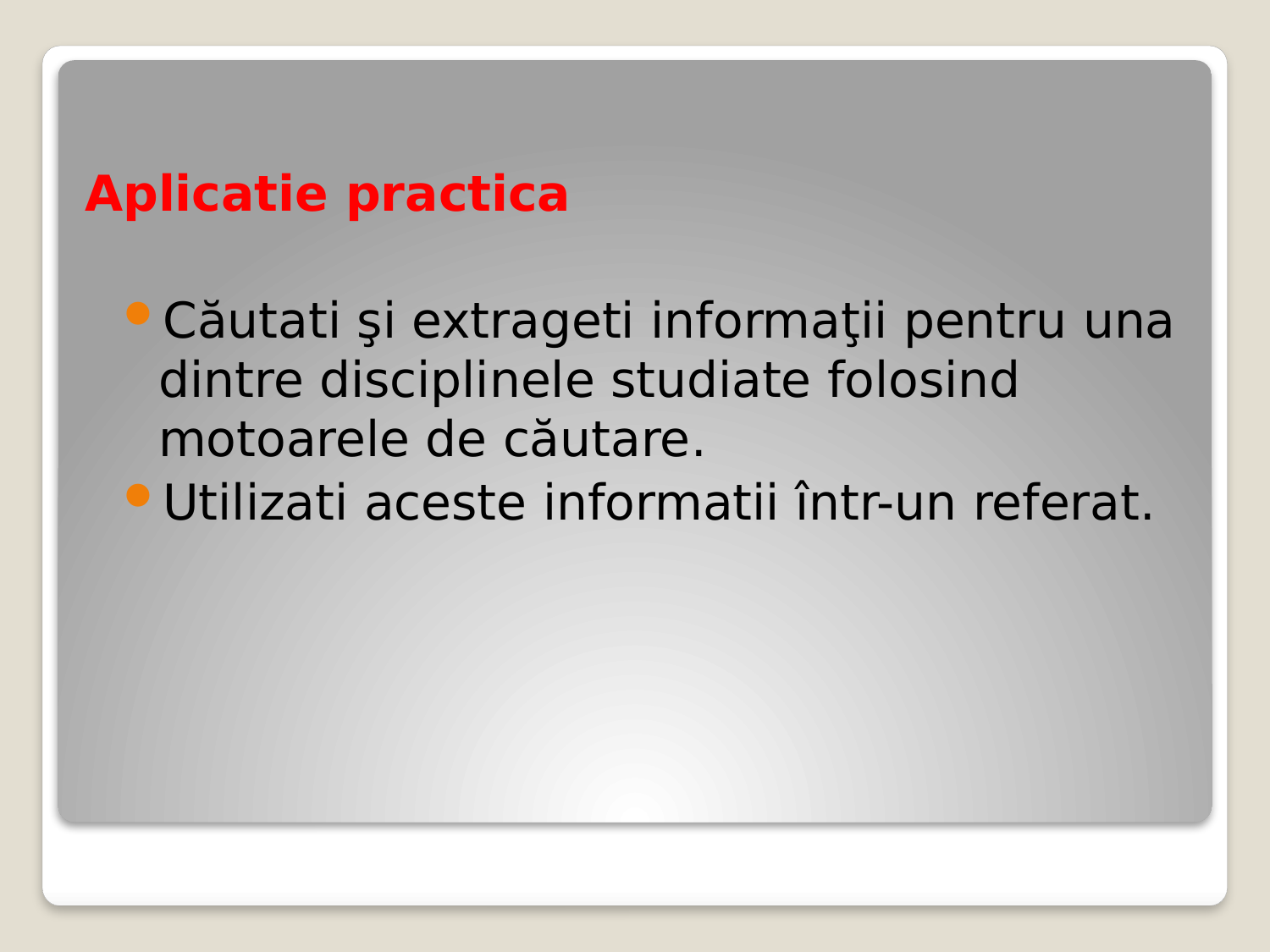

Aplicatie practica

Căutati şi extrageti informaţii pentru una dintre disciplinele studiate folosind motoarele de căutare.
Utilizati aceste informatii într-un referat.